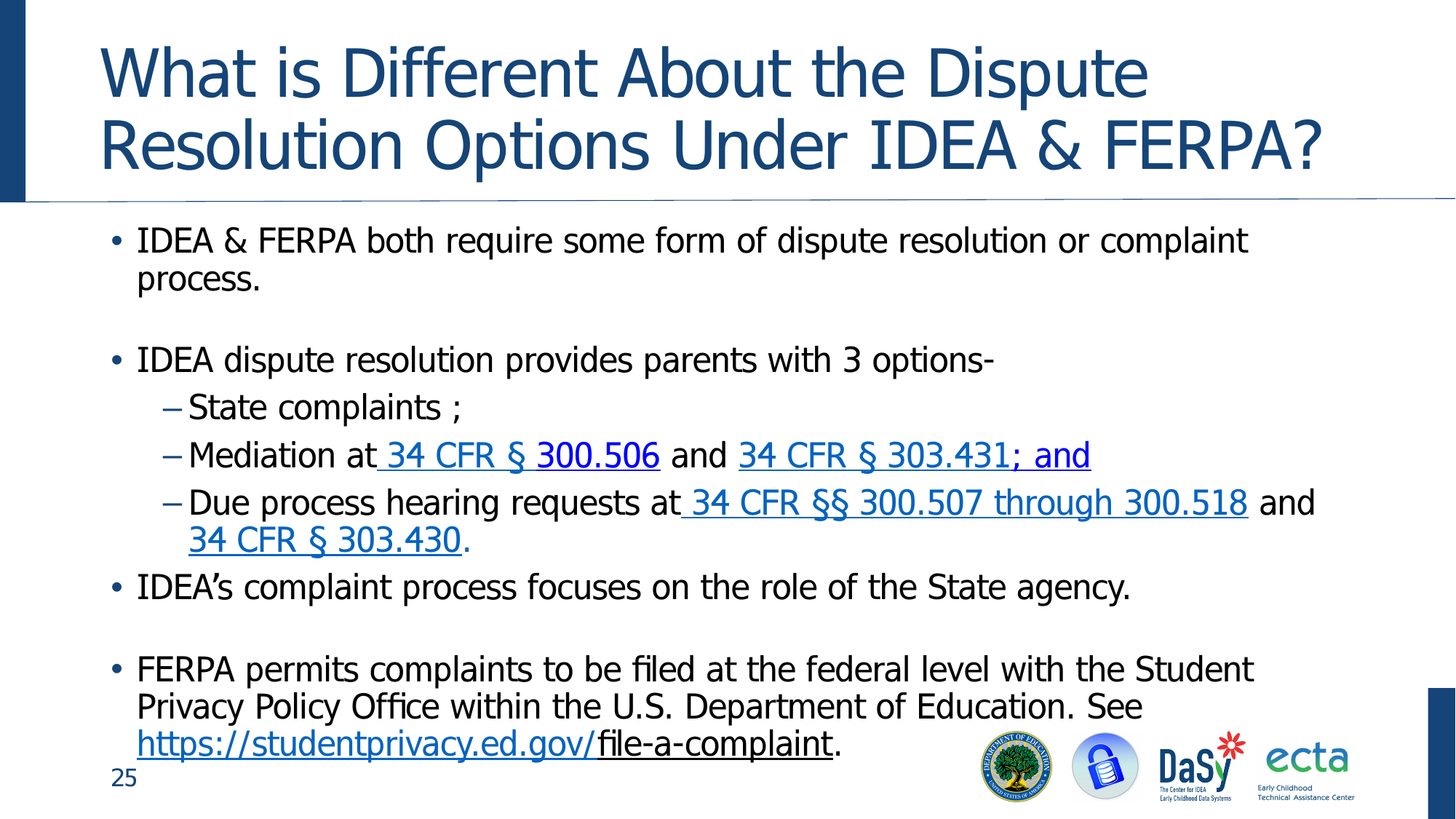

# What is Different About the Dispute Resolution Options Under IDEA & FERPA?
IDEA & FERPA both require some form of dispute resolution or complaint process.
IDEA dispute resolution provides parents with 3 options-
State complaints ;
Mediation at 34 CFR § 300.506 and 34 CFR § 303.431; and
Due process hearing requests at 34 CFR §§ 300.507 through 300.518 and 34 CFR § 303.430.
IDEA’s complaint process focuses on the role of the State agency.
FERPA permits complaints to be filed at the federal level with the Student Privacy Policy Office within the U.S. Department of Education. See https://studentprivacy.ed.gov/file-a-complaint.